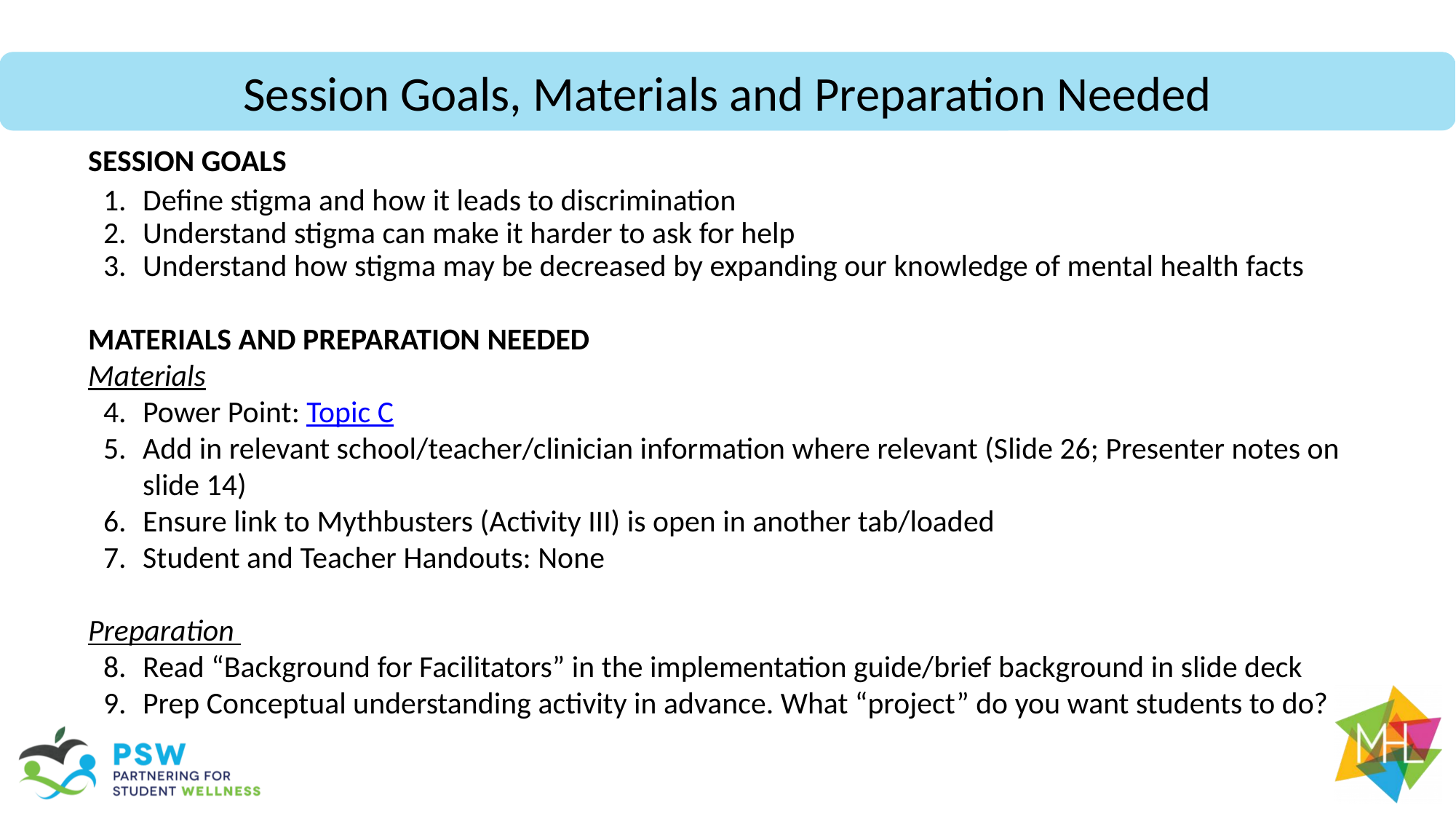

Session Goals, Materials and Preparation Needed
SESSION GOALS
Define stigma and how it leads to discrimination
Understand stigma can make it harder to ask for help
Understand how stigma may be decreased by expanding our knowledge of mental health facts

MATERIALS AND PREPARATION NEEDED
Materials
Power Point: Topic C
Add in relevant school/teacher/clinician information where relevant (Slide 26; Presenter notes on slide 14)
Ensure link to Mythbusters (Activity III) is open in another tab/loaded
Student and Teacher Handouts: None

Preparation
Read “Background for Facilitators” in the implementation guide/brief background in slide deck
Prep Conceptual understanding activity in advance. What “project” do you want students to do?